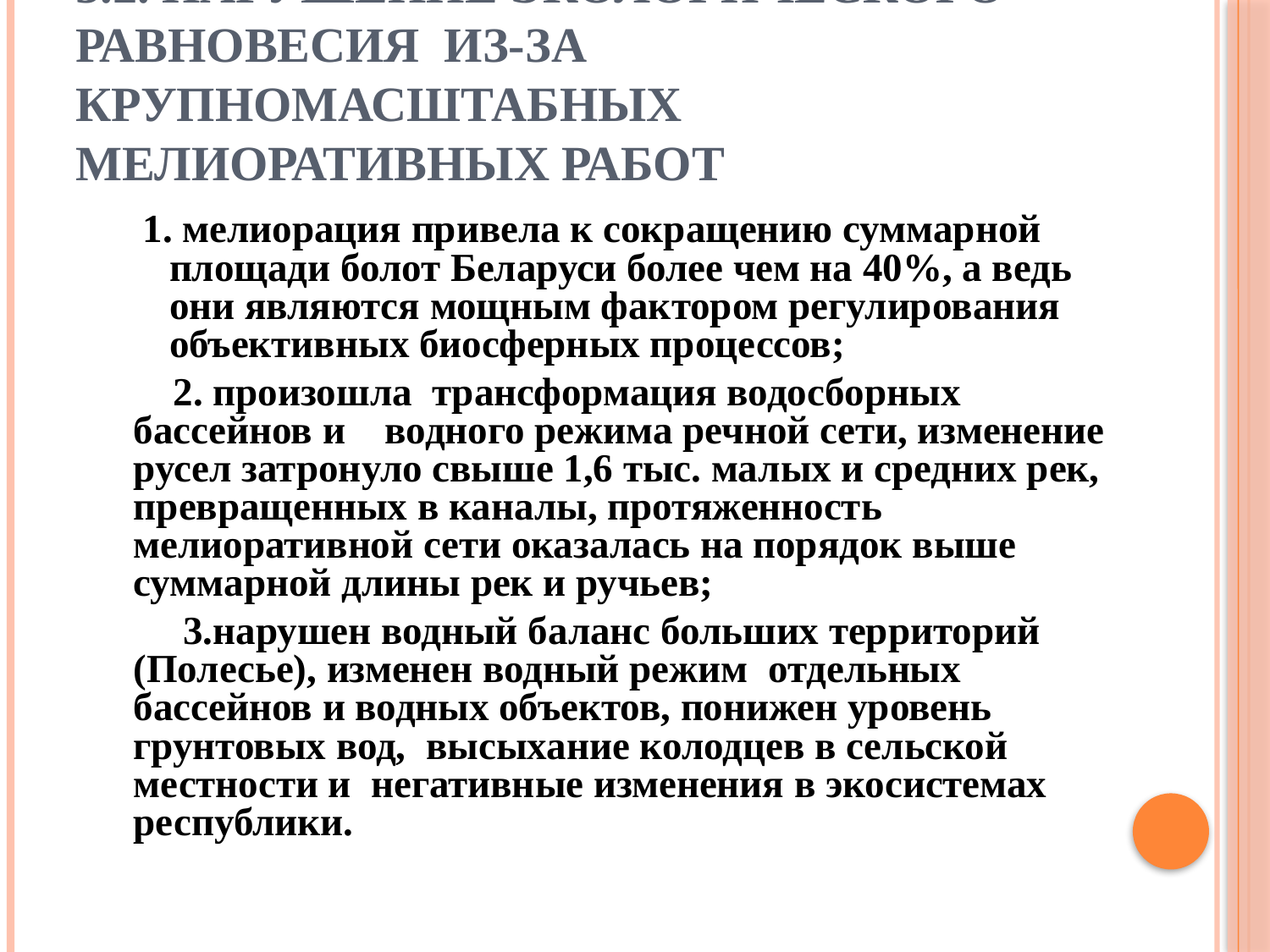

# 3.2. Нарушение экологического равновесия  из-за крупномасштабных  мелиоративных работ
 1. мелиорация привела к сокращению суммарной площади болот Беларуси более чем на 40%, а ведь они являются мощным фактором регулирования объективных биосферных процессов;
    2. произошла  трансформация водосборных бассейнов и    водного режима речной сети, изменение русел затронуло свыше 1,6 тыс. малых и средних рек, превращенных в каналы, протяженность мелиоративной сети оказалась на порядок выше суммарной длины рек и ручьев;
     3.нарушен водный баланс больших территорий (Полесье), изменен водный режим  отдельных бассейнов и водных объектов, понижен уровень грунтовых вод,  высыхание колодцев в сельской местности и  негативные изменения в экосистемах республики.